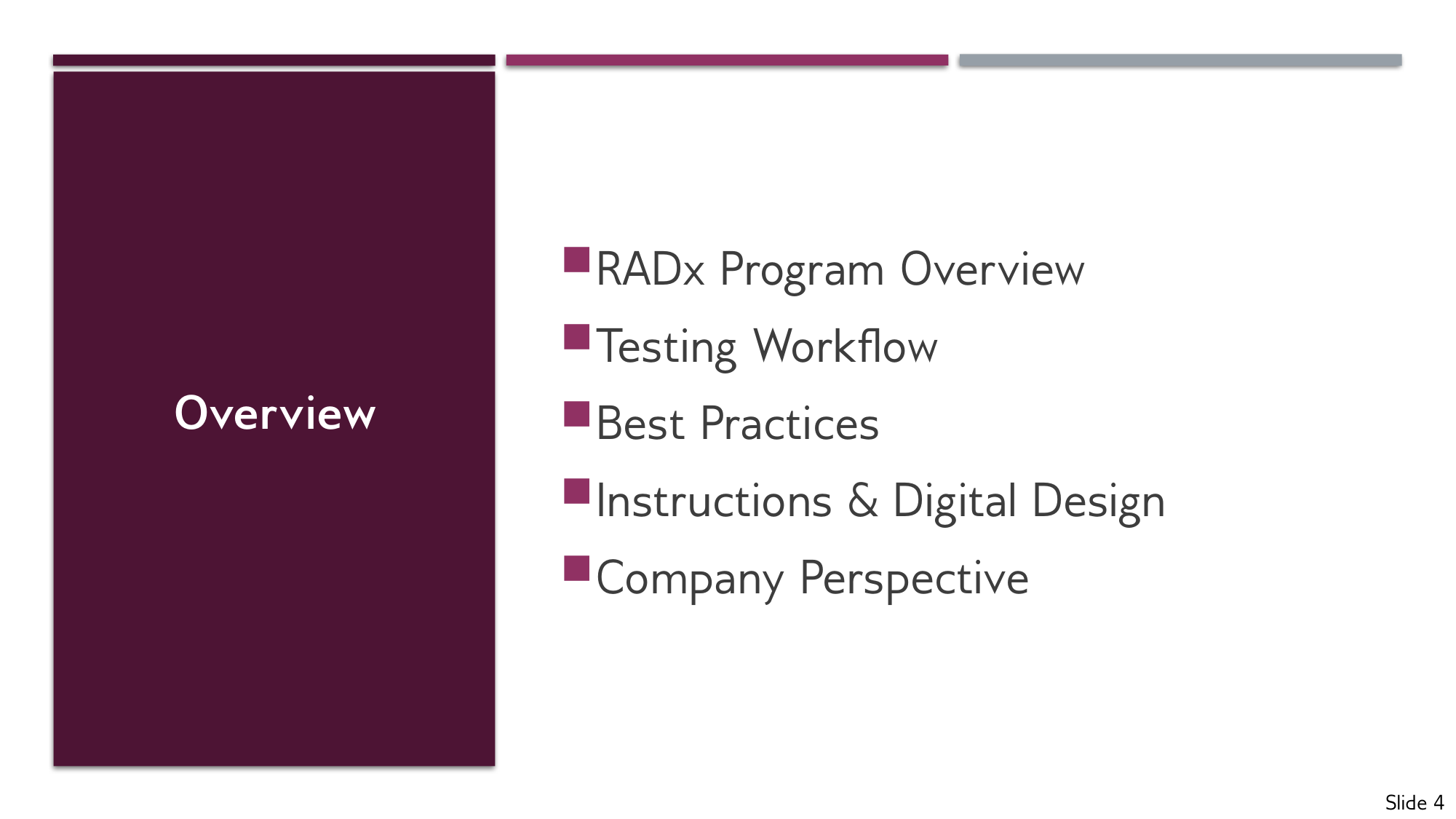

RADx Program Overview
Testing Workflow
Best Practices
Instructions & Digital Design
Company Perspective
# Overview
Slide 4